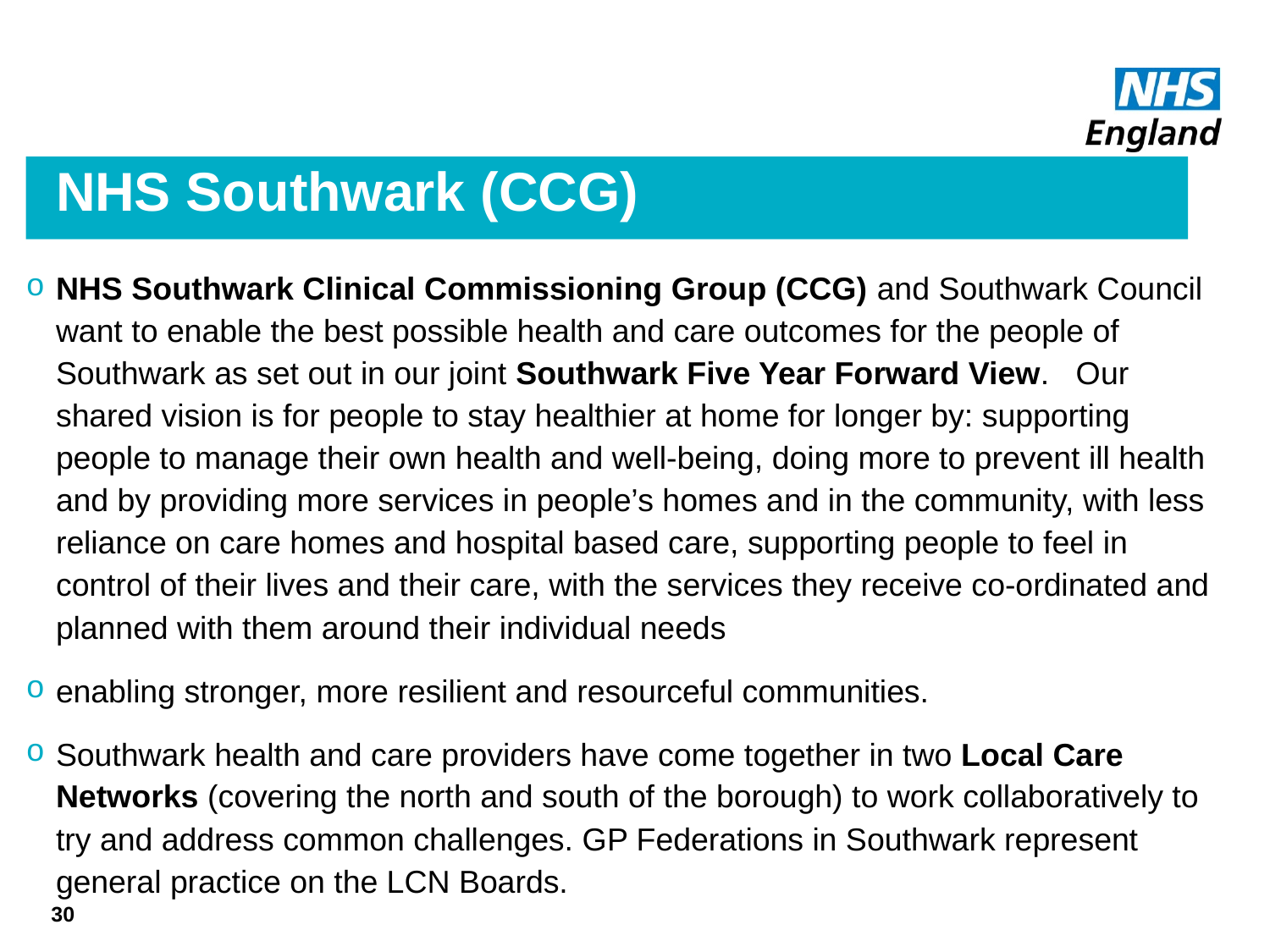

# NHS Southwark (CCG)
NHS Southwark Clinical Commissioning Group (CCG) and Southwark Council want to enable the best possible health and care outcomes for the people of Southwark as set out in our joint Southwark Five Year Forward View.   Our shared vision is for people to stay healthier at home for longer by: supporting people to manage their own health and well-being, doing more to prevent ill health and by providing more services in people’s homes and in the community, with less reliance on care homes and hospital based care, supporting people to feel in control of their lives and their care, with the services they receive co-ordinated and planned with them around their individual needs
enabling stronger, more resilient and resourceful communities.
Southwark health and care providers have come together in two Local Care Networks (covering the north and south of the borough) to work collaboratively to try and address common challenges. GP Federations in Southwark represent general practice on the LCN Boards.
30